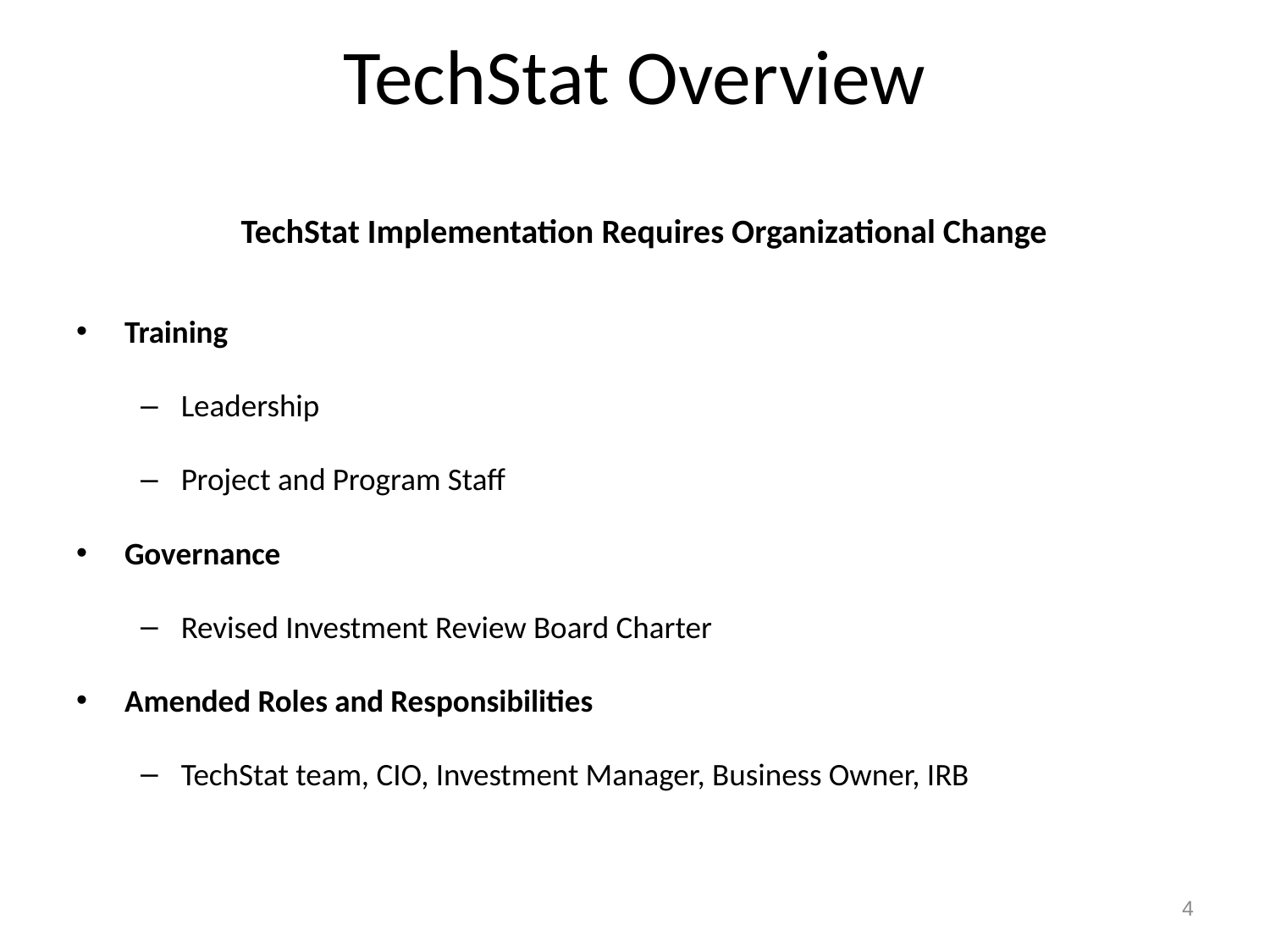

TechStat Overview
# TechStat Implementation Requires Organizational Change
Training
Leadership
Project and Program Staff
Governance
Revised Investment Review Board Charter
Amended Roles and Responsibilities
TechStat team, CIO, Investment Manager, Business Owner, IRB

4